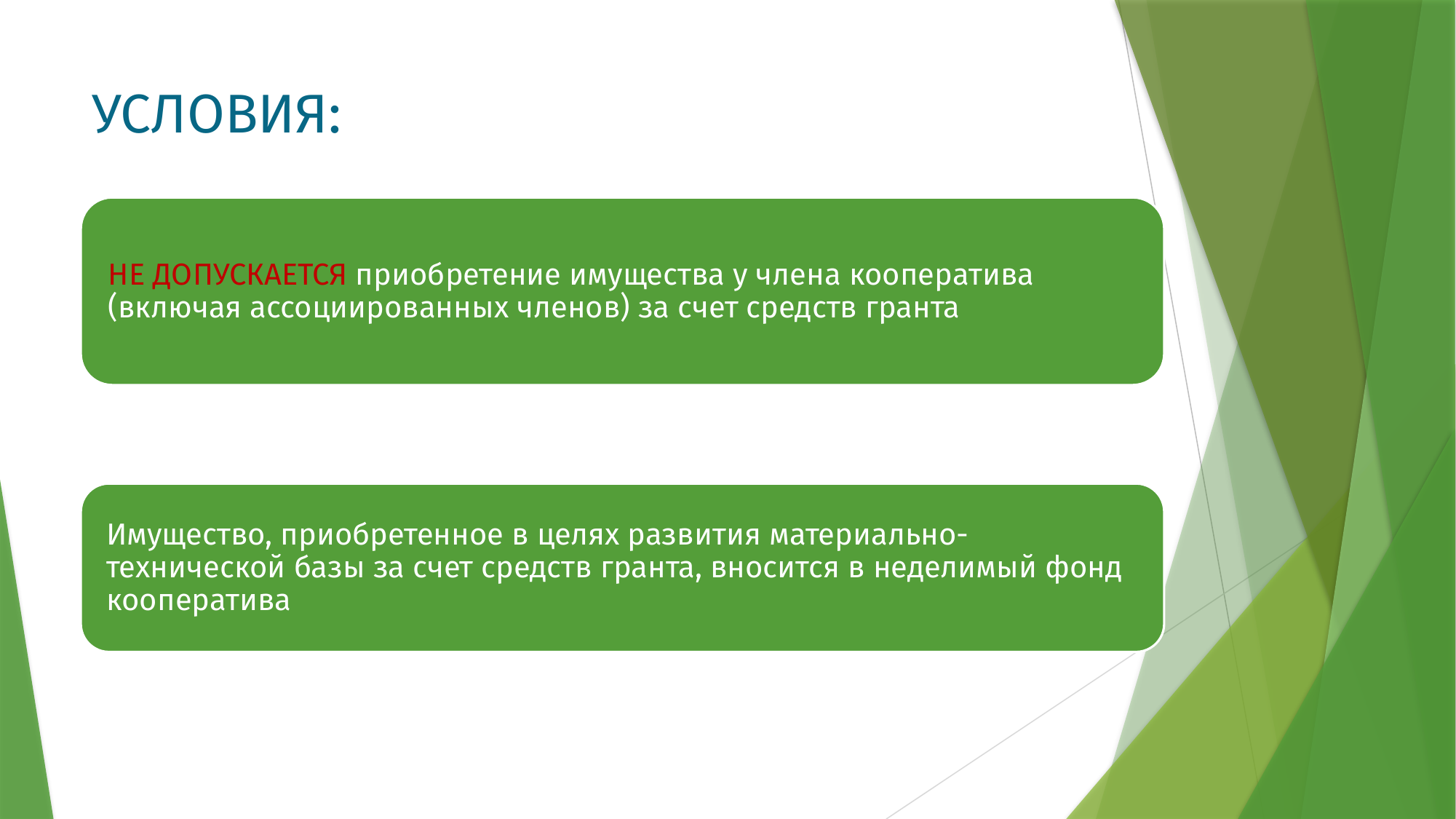

# УСЛОВИЯ:
НЕ ДОПУСКАЕТСЯ приобретение имущества у члена кооператива (включая ассоциированных членов) за счет средств гранта
Имущество, приобретенное в целях развития материально-технической базы за счет средств гранта, вносится в неделимый фонд кооператива